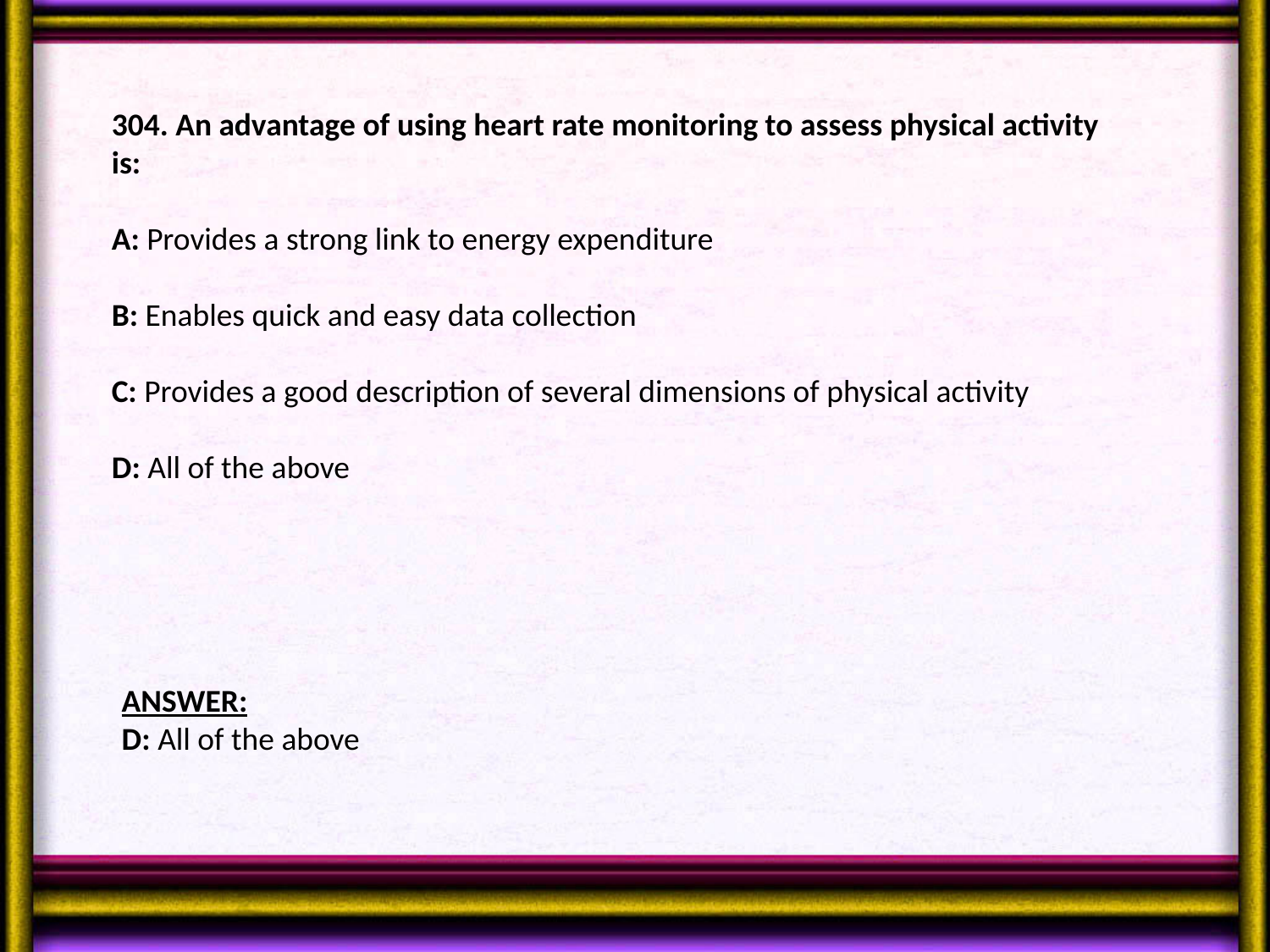

304. An advantage of using heart rate monitoring to assess physical activity is:

A: Provides a strong link to energy expenditure

B: Enables quick and easy data collection

C: Provides a good description of several dimensions of physical activity

D: All of the above

ANSWER:
D: All of the above